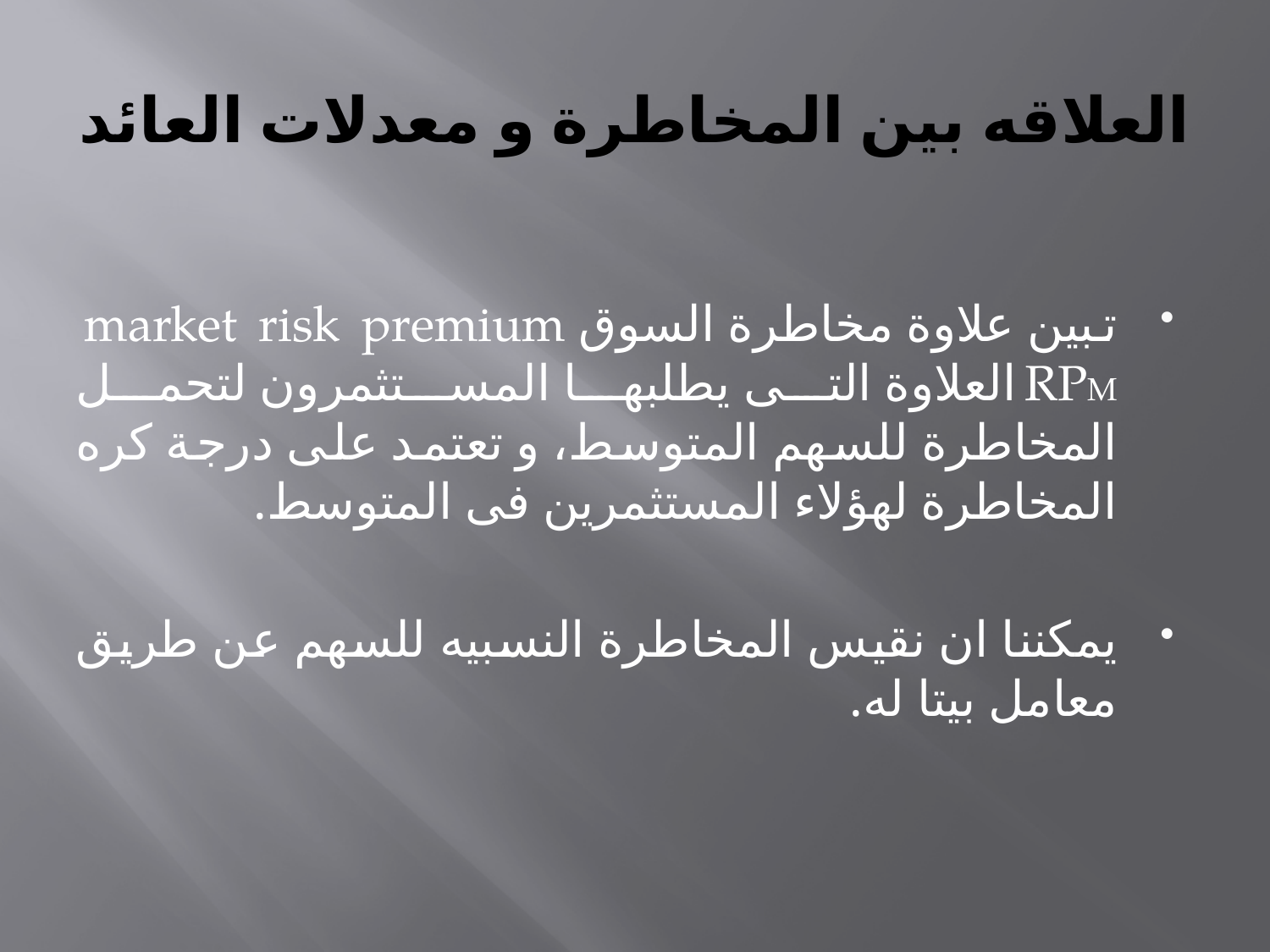

# العلاقه بين المخاطرة و معدلات العائد
تبين علاوة مخاطرة السوق market risk premium RPM العلاوة التى يطلبها المستثمرون لتحمل المخاطرة للسهم المتوسط، و تعتمد على درجة كره المخاطرة لهؤلاء المستثمرين فى المتوسط.

يمكننا ان نقيس المخاطرة النسبيه للسهم عن طريق معامل بيتا له.